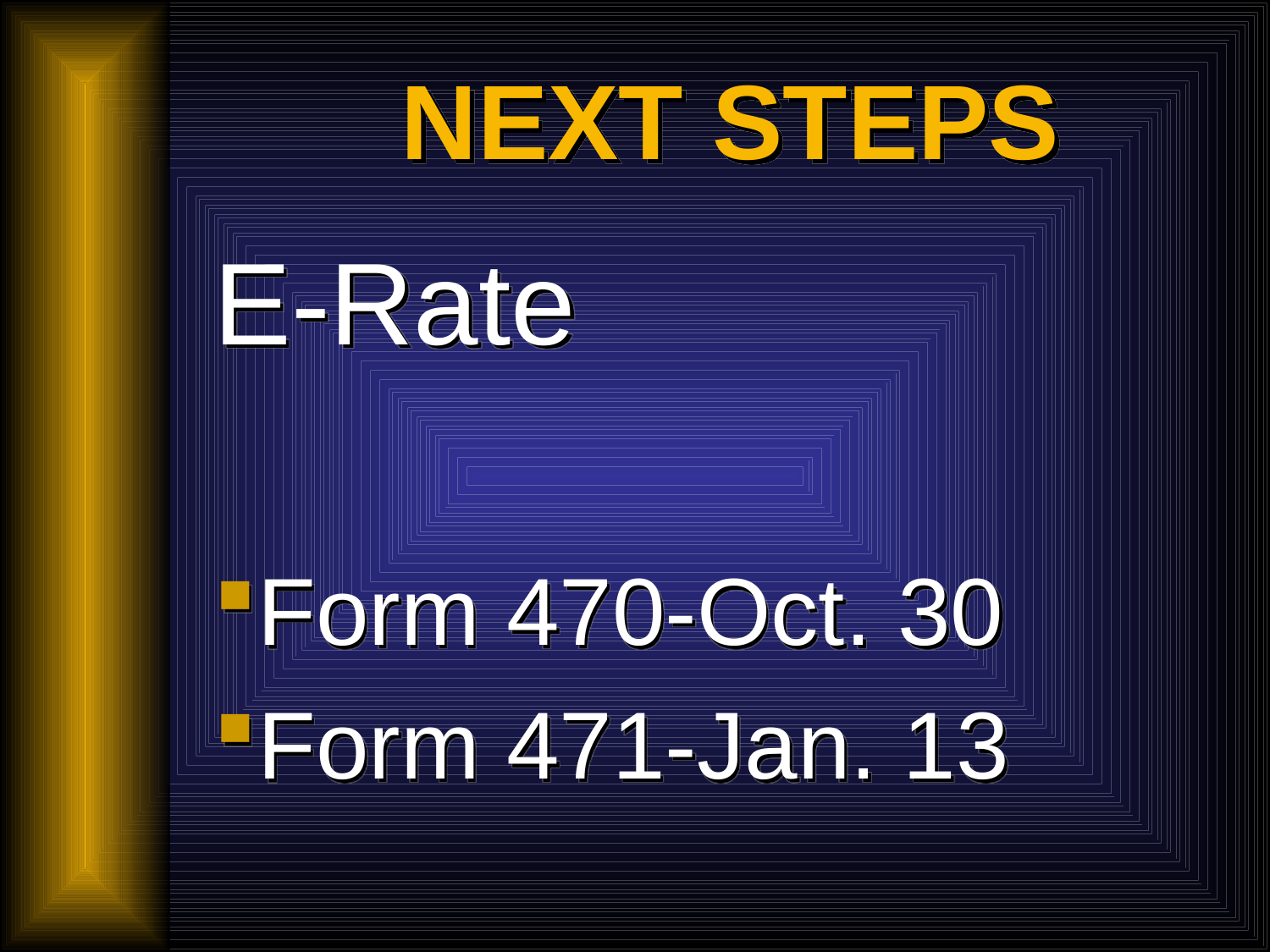

# NEXT STEPS
E-Rate

Form 470-Oct. 30
Form 471-Jan. 13